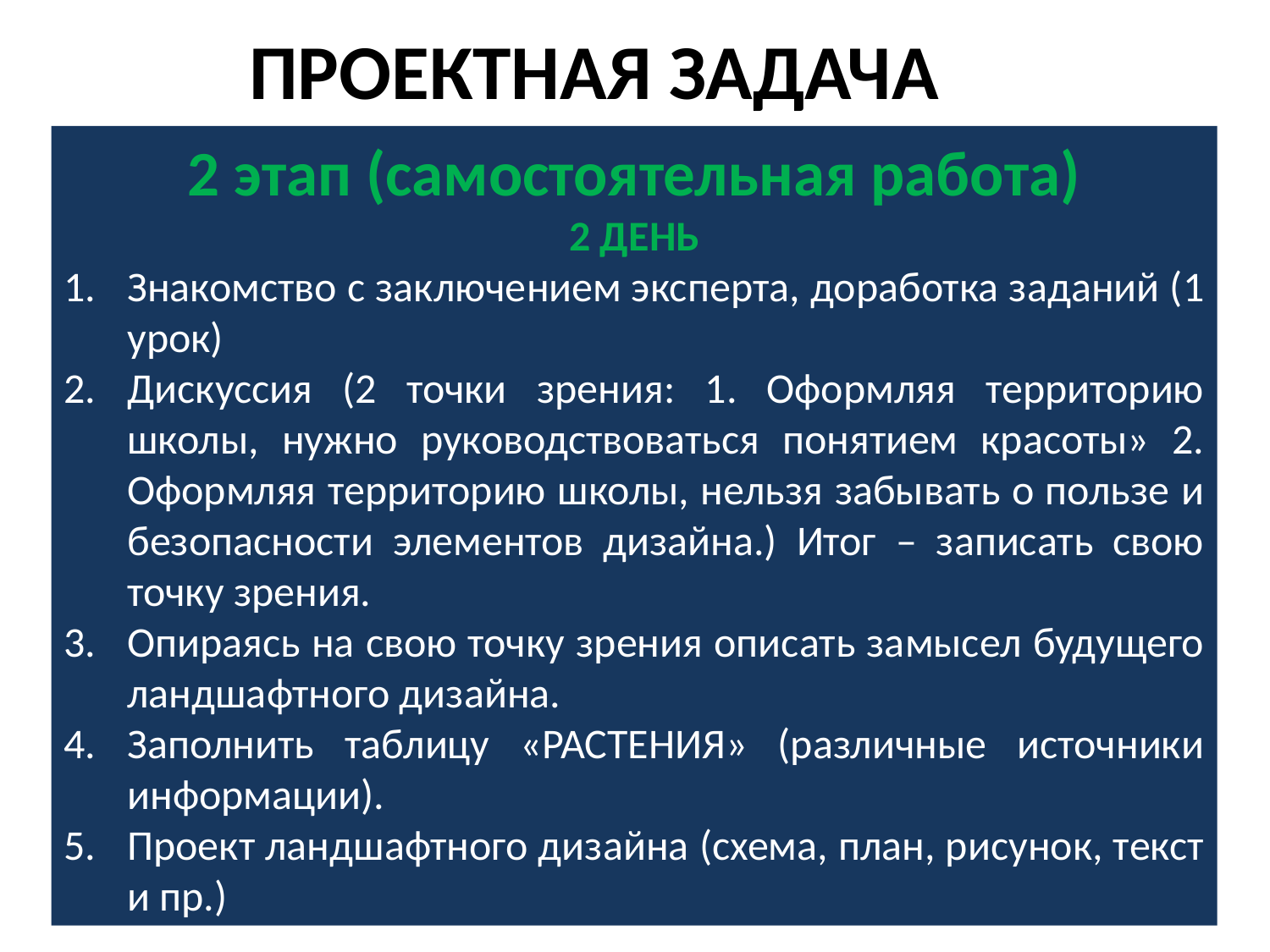

# ПРОЕКТНАЯ ЗАДАЧА
2 этап (самостоятельная работа)
2 ДЕНЬ
Знакомство с заключением эксперта, доработка заданий (1 урок)
Дискуссия (2 точки зрения: 1. Оформляя территорию школы, нужно руководствоваться понятием красоты» 2. Оформляя территорию школы, нельзя забывать о пользе и безопасности элементов дизайна.) Итог – записать свою точку зрения.
Опираясь на свою точку зрения описать замысел будущего ландшафтного дизайна.
Заполнить таблицу «РАСТЕНИЯ» (различные источники информации).
Проект ландшафтного дизайна (схема, план, рисунок, текст и пр.)